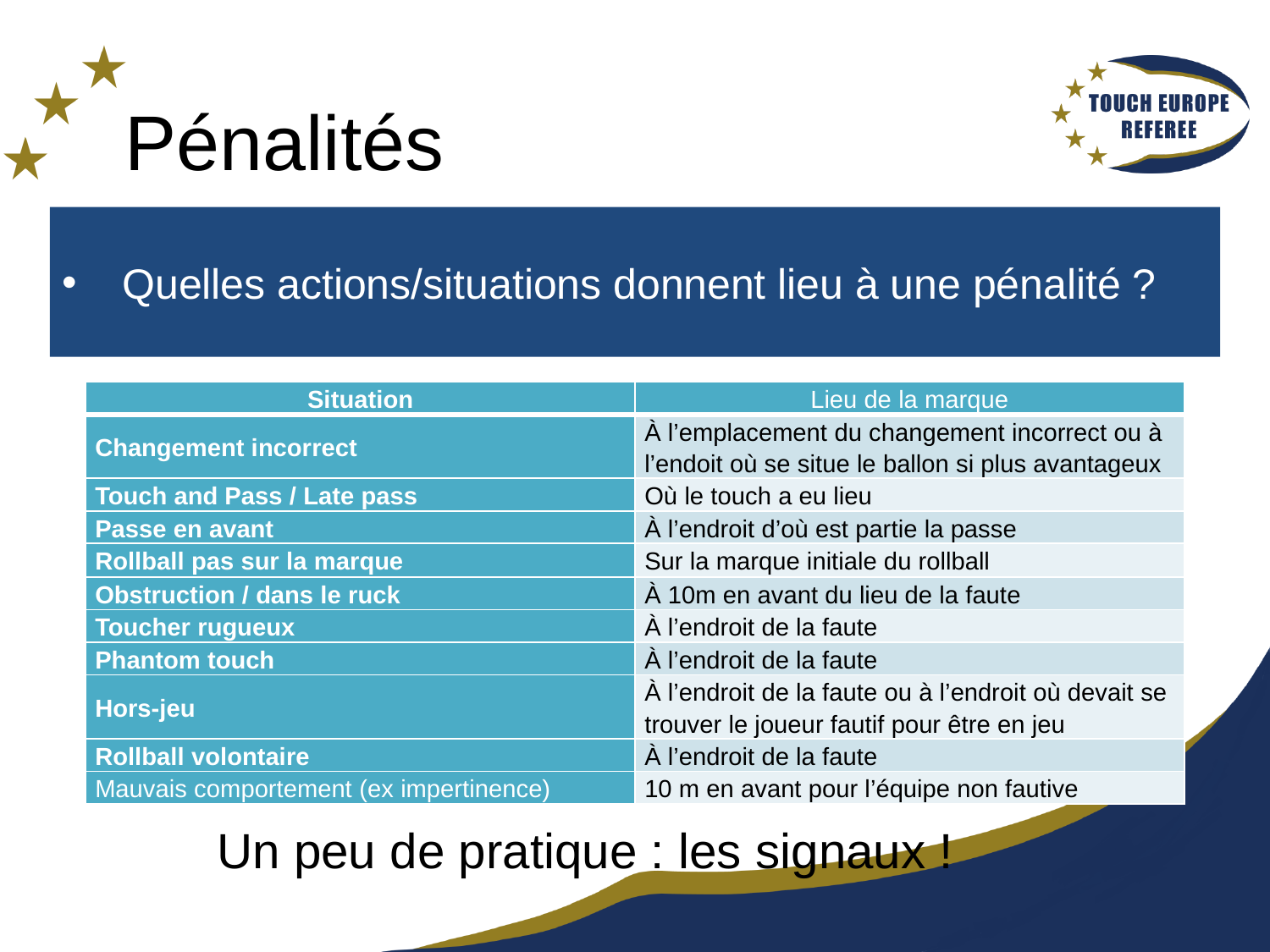

# Pénalités
 Quelles actions/situations donnent lieu à une pénalité ?
| Situation | Lieu de la marque |
| --- | --- |
| Changement incorrect | À l’emplacement du changement incorrect ou à l’endoit où se situe le ballon si plus avantageux |
| Touch and Pass / Late pass | Où le touch a eu lieu |
| Passe en avant | À l’endroit d’où est partie la passe |
| Rollball pas sur la marque | Sur la marque initiale du rollball |
| Obstruction / dans le ruck | À 10m en avant du lieu de la faute |
| Toucher rugueux | À l’endroit de la faute |
| Phantom touch | À l’endroit de la faute |
| Hors-jeu | À l’endroit de la faute ou à l’endroit où devait se trouver le joueur fautif pour être en jeu |
| Rollball volontaire | À l’endroit de la faute |
| Mauvais comportement (ex impertinence) | 10 m en avant pour l’équipe non fautive |
Un peu de pratique : les signaux !